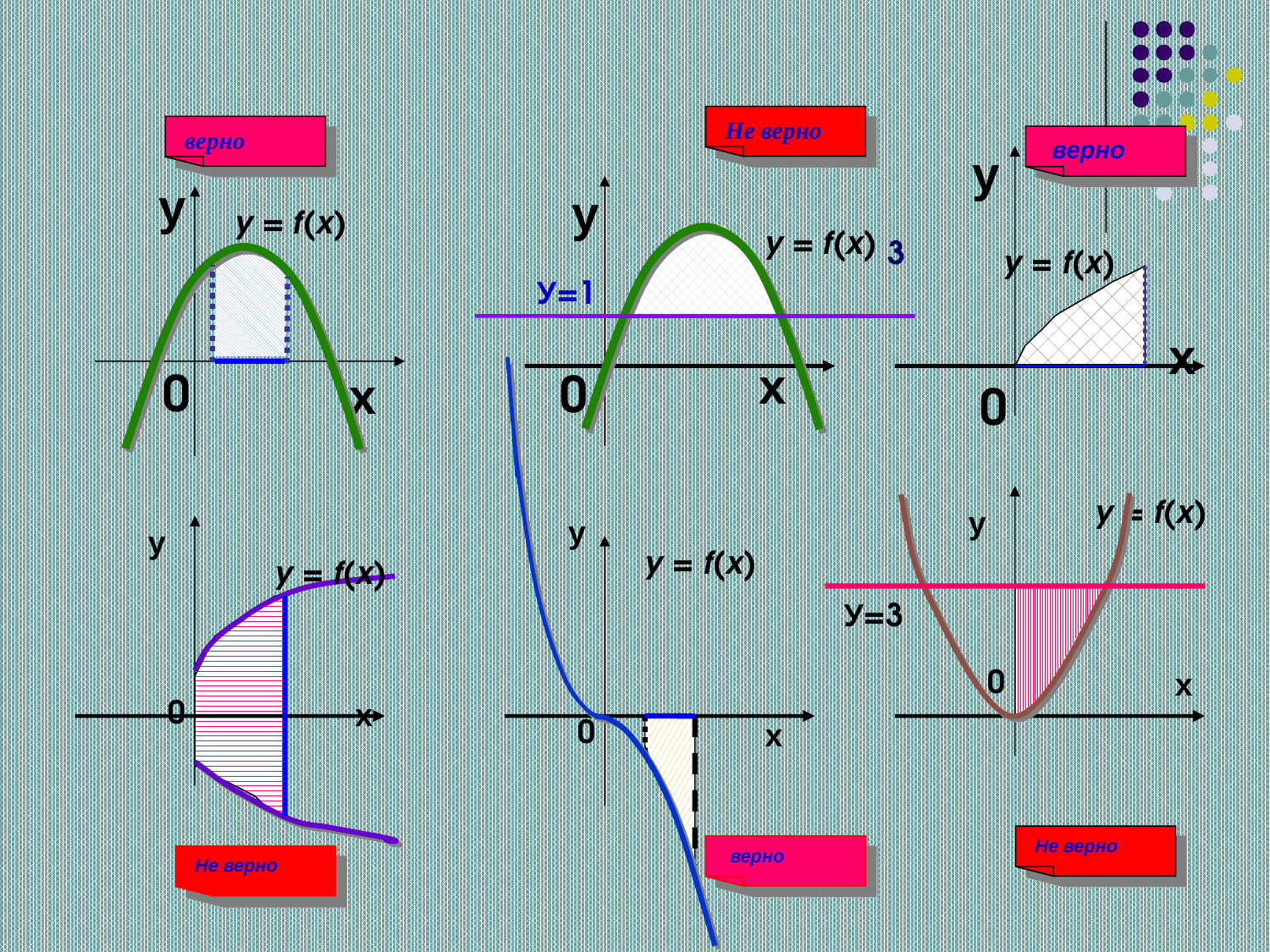

#
Не верно
верно
 верно
у

х
0
у

х
0
у

0
х
y = f(x)
y = f(x)

3
y = f(x)

У=1

0
х
y = f(x)

у
у
у

0
х

0
х
y = f(x)
y = f(x)

У=3

Не верно
 верно
Не верно